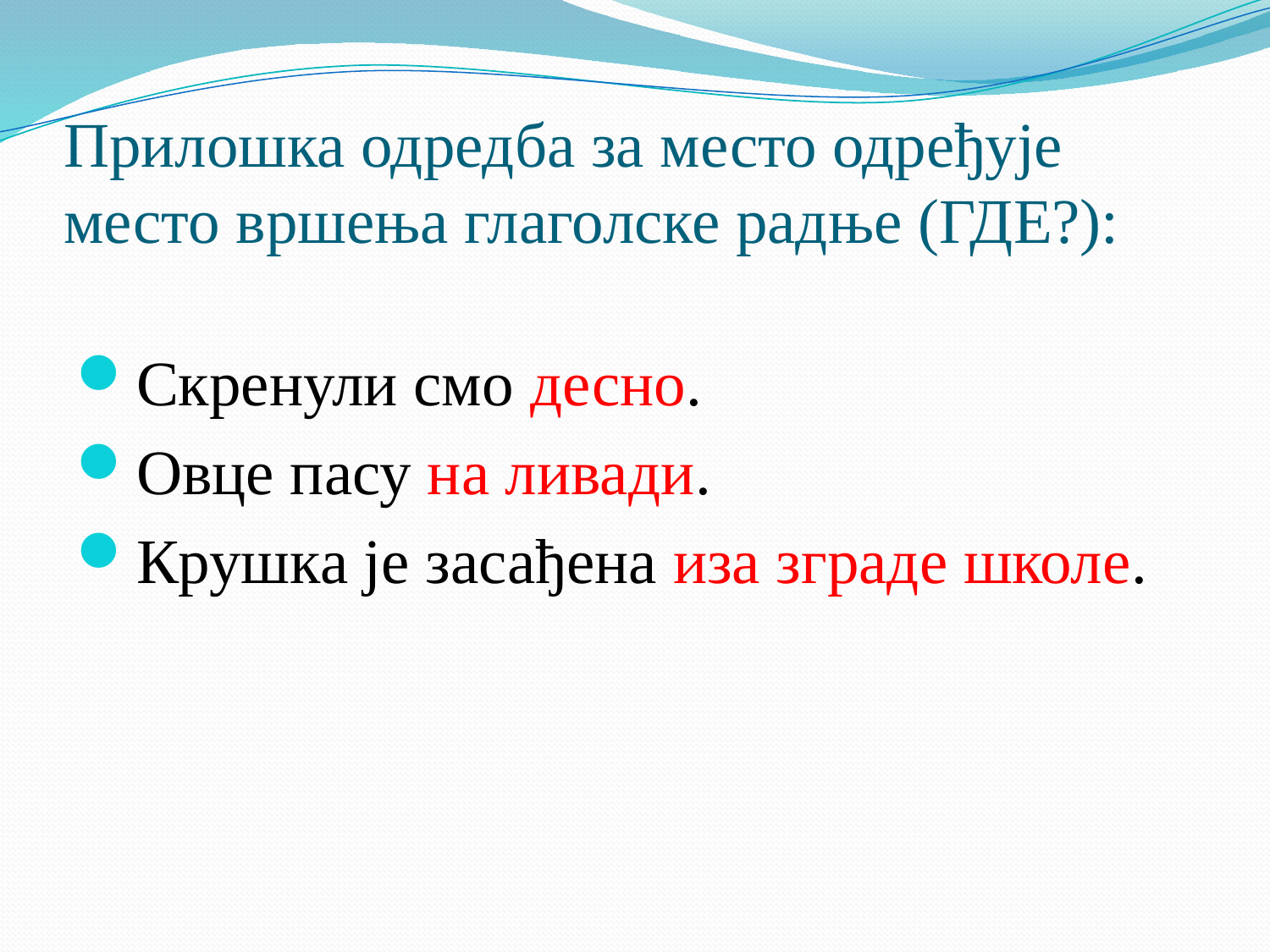

# Прилошка одредба за место одређује место вршења глаголске радње (ГДЕ?):

Скренули смо десно.
Овце пасу на ливади.
Крушка је засађена иза зграде школе.